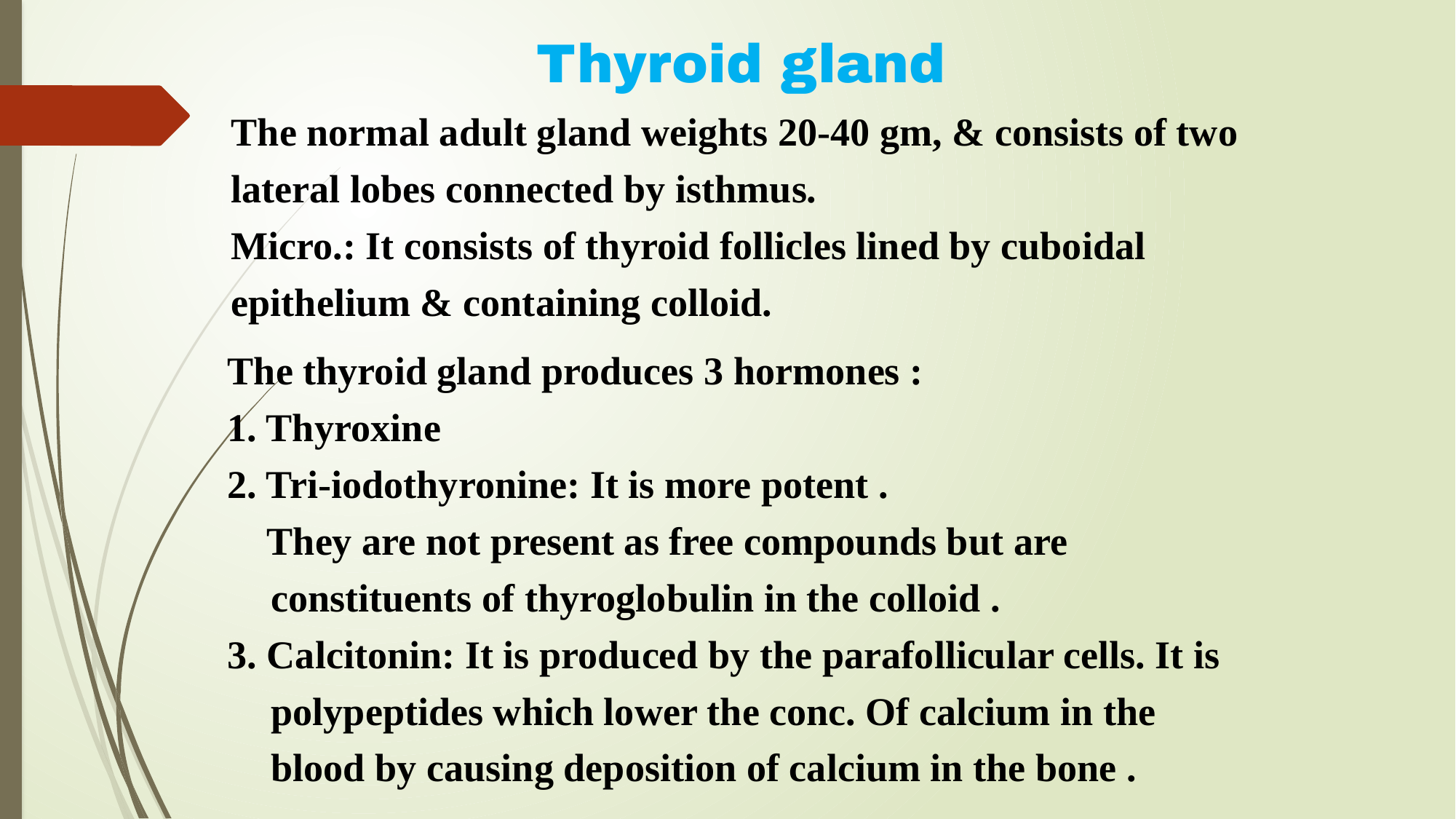

Thyroid gland
The normal adult gland weights 20-40 gm, & consists of two lateral lobes connected by isthmus.
Micro.: It consists of thyroid follicles lined by cuboidal epithelium & containing colloid.
The thyroid gland produces 3 hormones :
1. Thyroxine
2. Tri-iodothyronine: It is more potent .
    They are not present as free compounds but are constituents of thyroglobulin in the colloid .
3. Calcitonin: It is produced by the parafollicular cells. It is polypeptides which lower the conc. Of calcium in the blood by causing deposition of calcium in the bone .